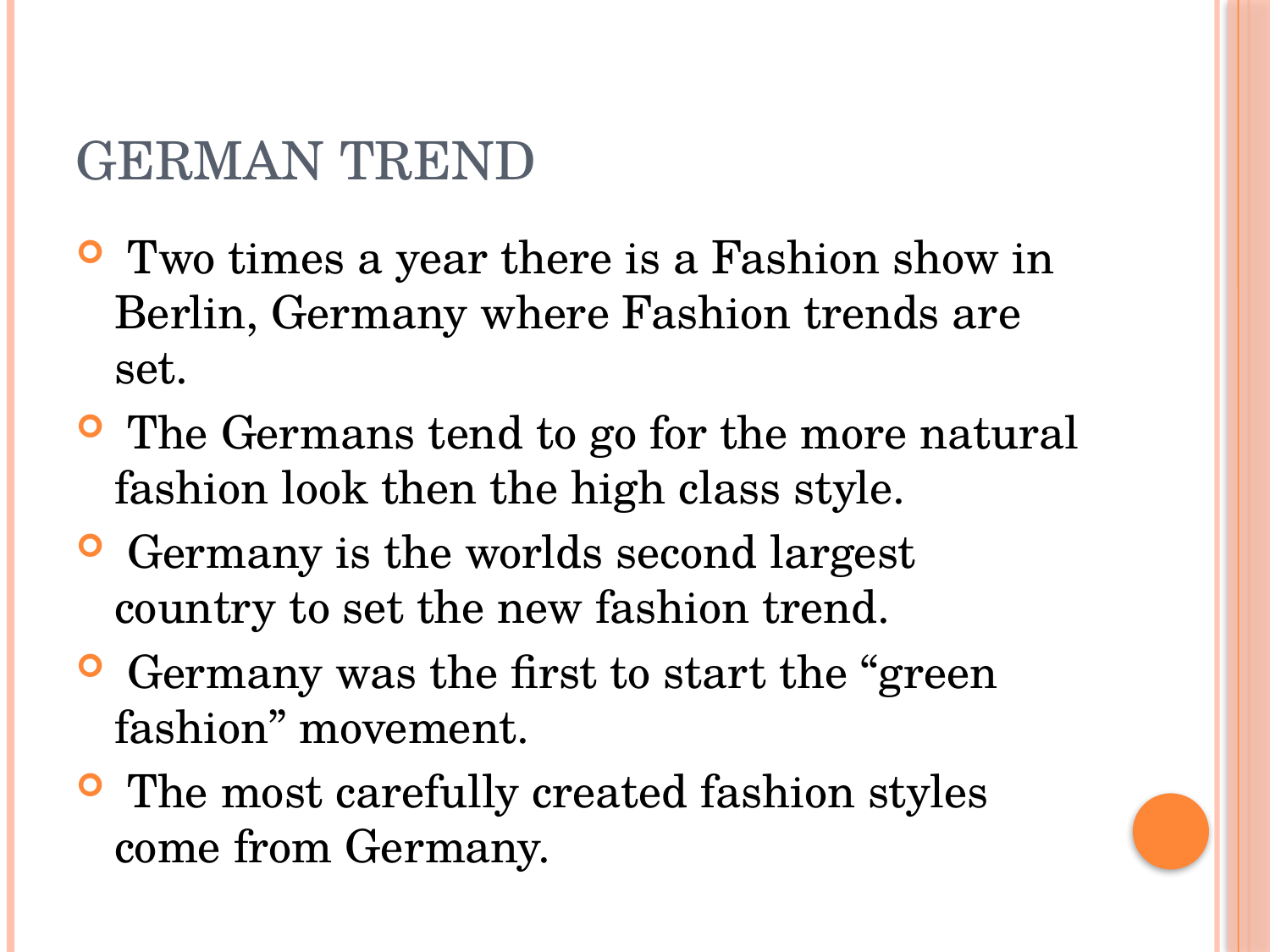

# German Trend
 Two times a year there is a Fashion show in Berlin, Germany where Fashion trends are set.
 The Germans tend to go for the more natural fashion look then the high class style.
 Germany is the worlds second largest country to set the new fashion trend.
 Germany was the first to start the “green fashion” movement.
 The most carefully created fashion styles come from Germany.